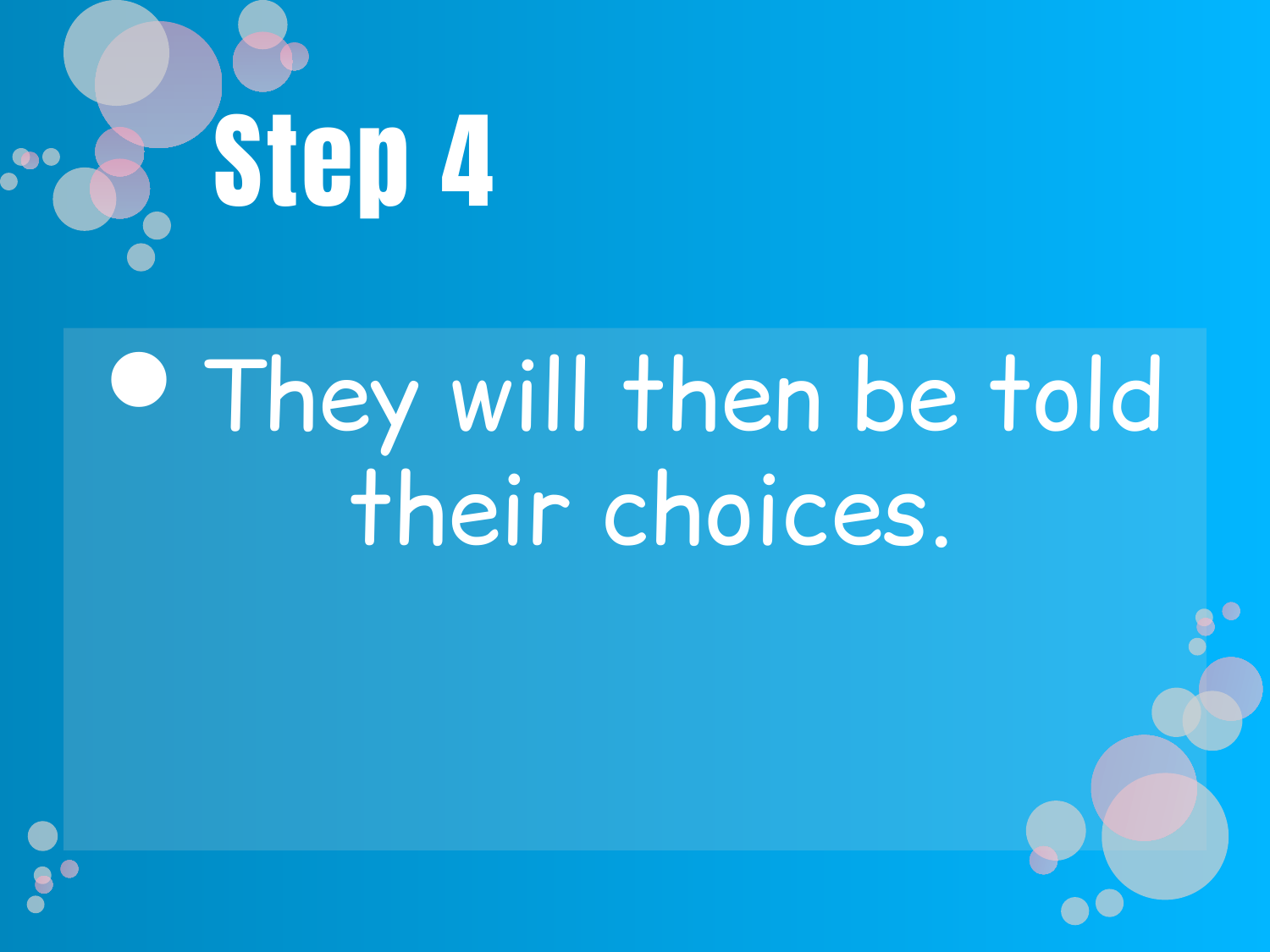

# Step 4
They will then be told their choices.